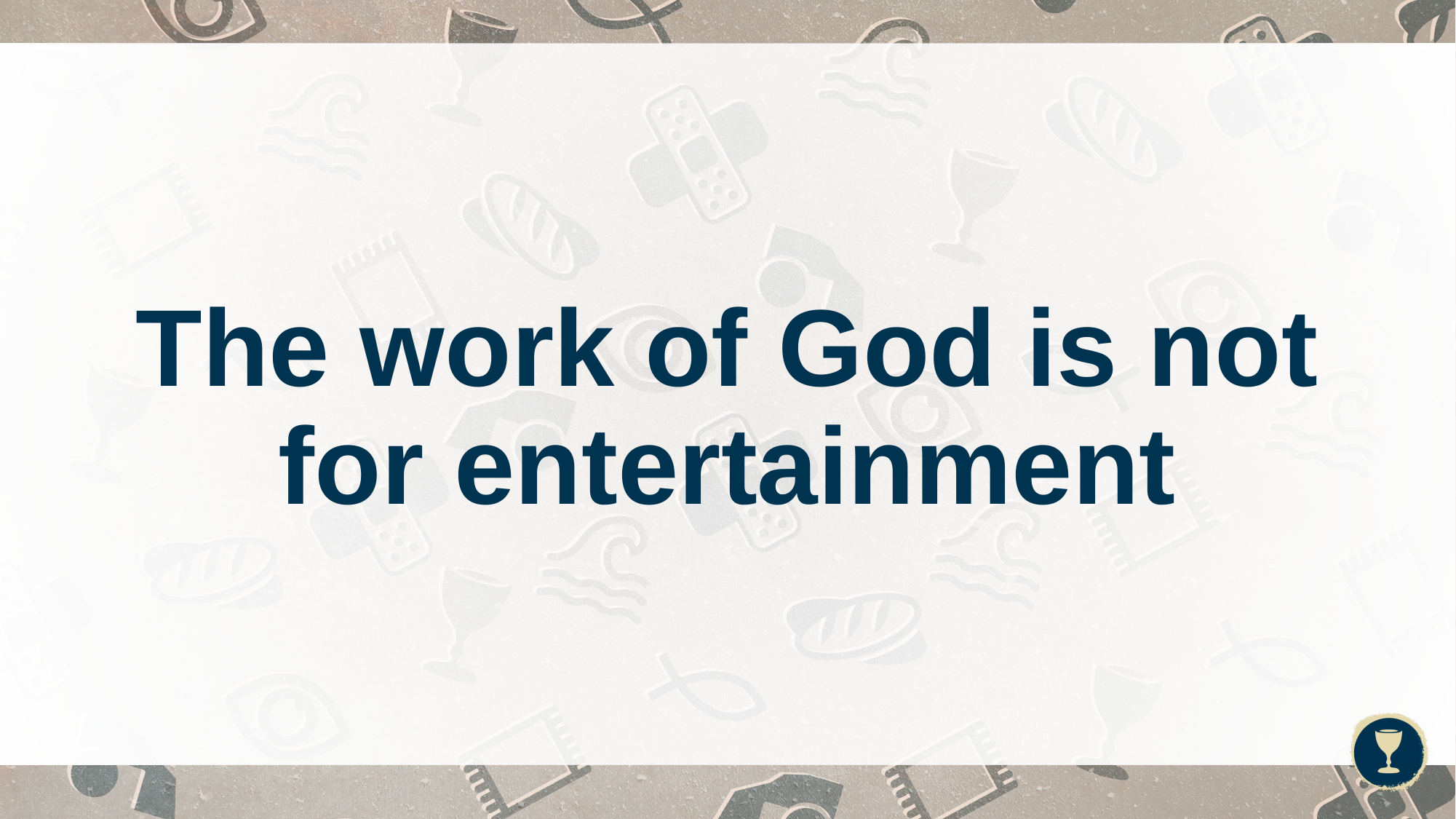

# The work of God is not for entertainment